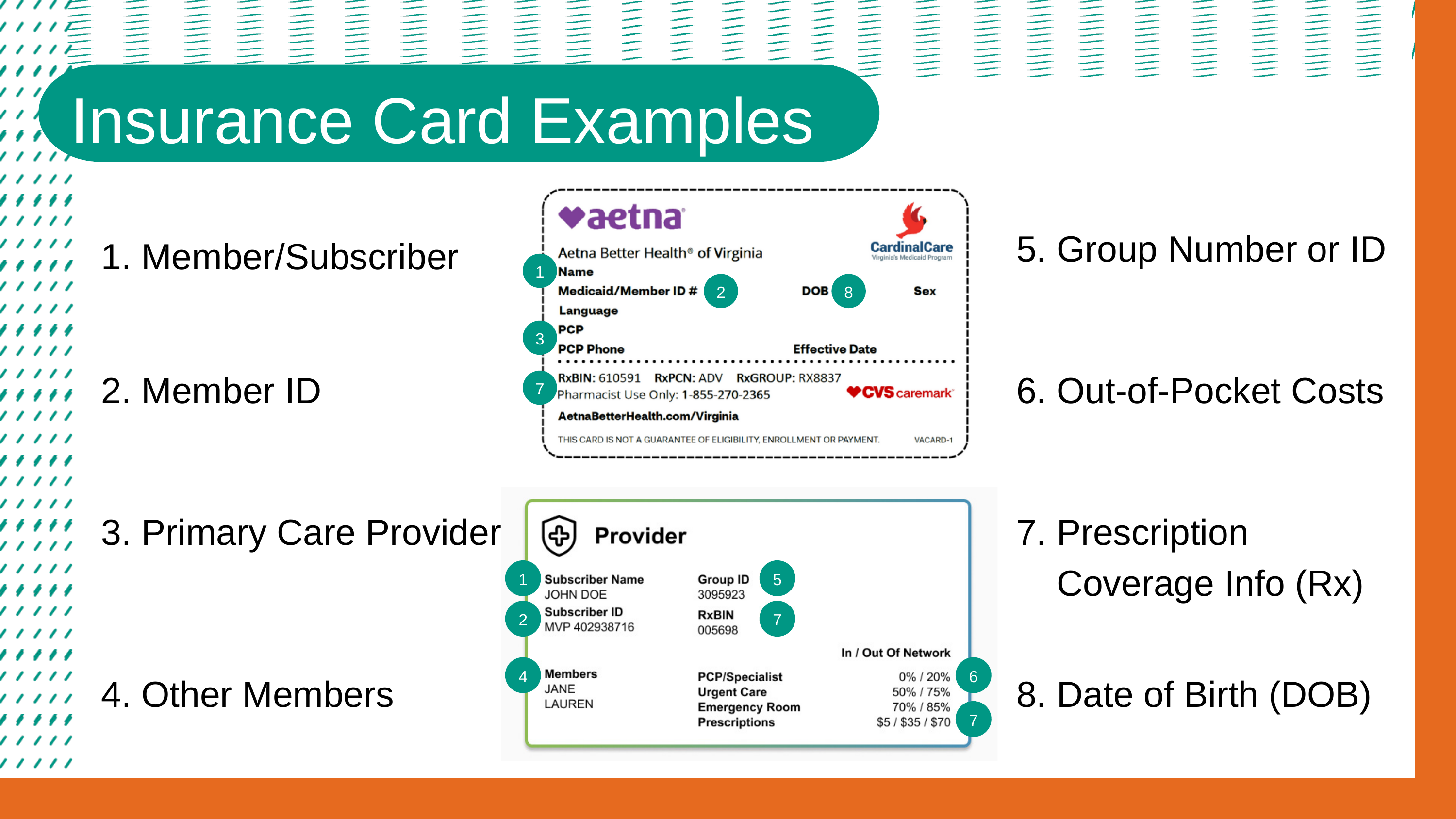

Insurance Card Examples

1

2

8

3

7
5. Group Number or ID
1. Member/Subscriber
2. Member ID
6. Out-of-Pocket Costs

1

5

2

7

4

6

7
3. Primary Care Provider
7. Prescription
    Coverage Info (Rx)
4. Other Members
8. Date of Birth (DOB)